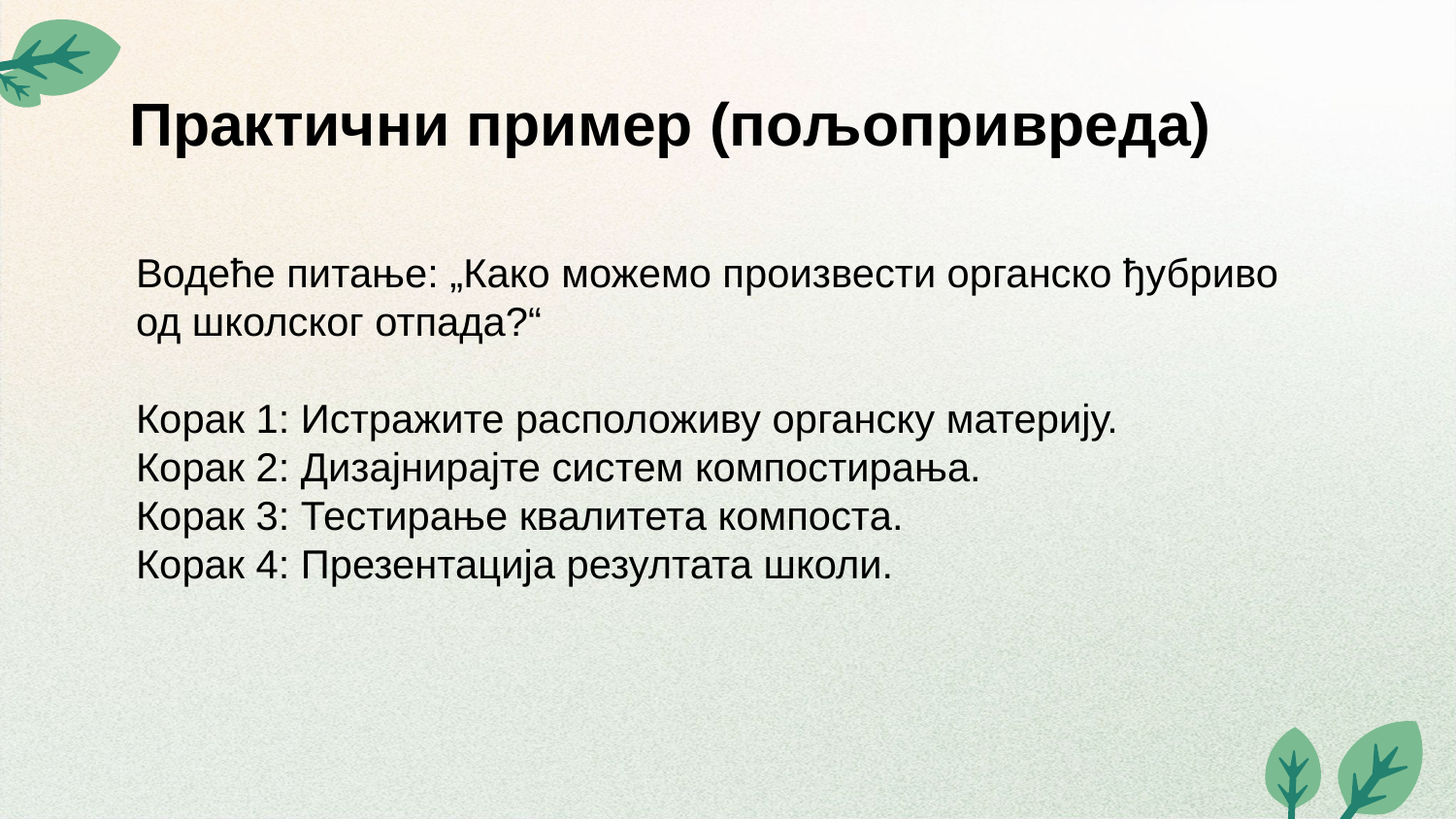

# Практични пример (пољопривреда)
Водеће питање: „Како можемо произвести органско ђубриво од школског отпада?“

Корак 1: Истражите расположиву органску материју.
Корак 2: Дизајнирајте систем компостирања.
Корак 3: Тестирање квалитета компоста.
Корак 4: Презентација резултата школи.